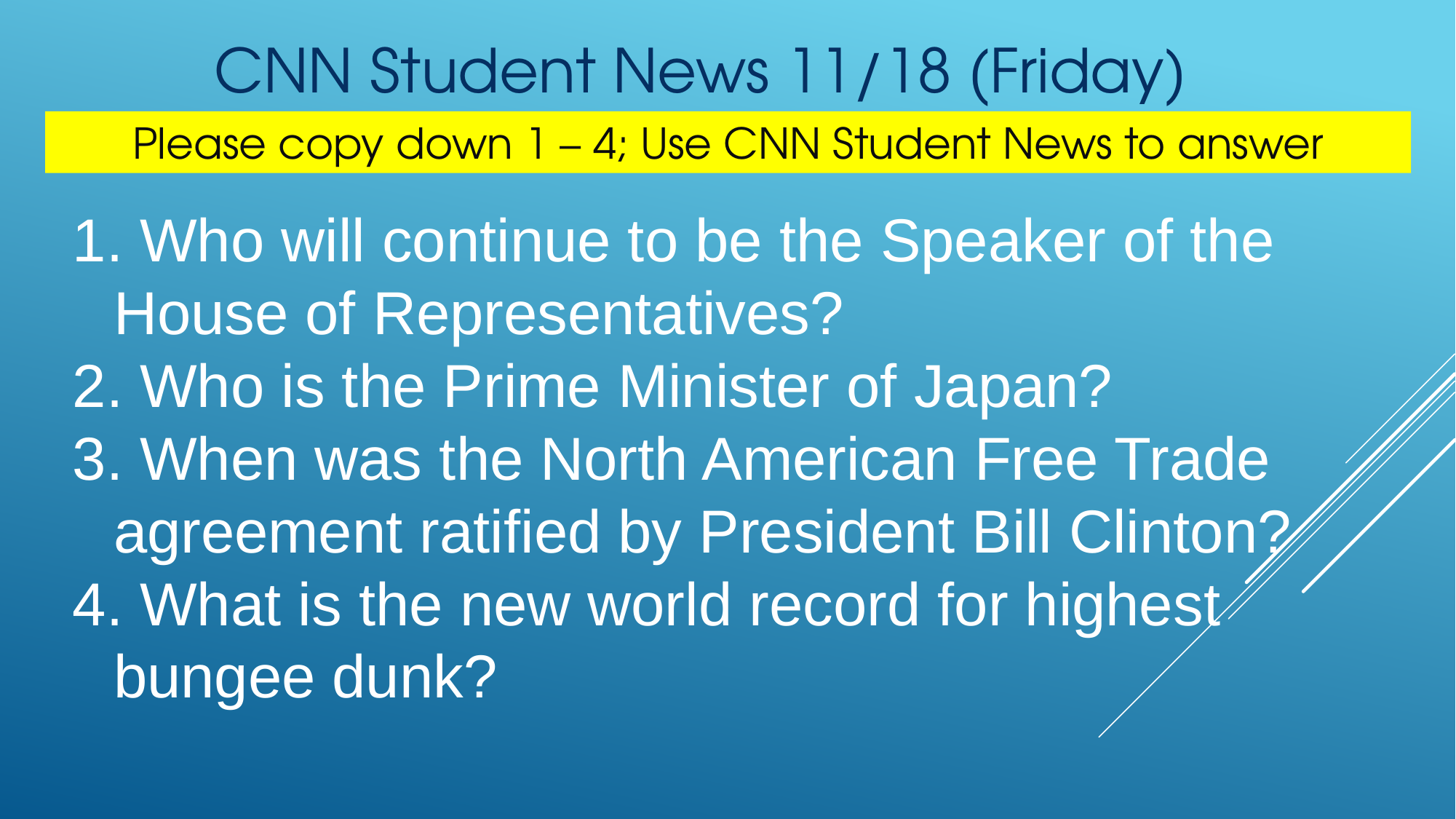

CNN Student News 11/18 (Friday)
Please copy down 1 – 4; Use CNN Student News to answer
 Who will continue to be the Speaker of the House of Representatives?
 Who is the Prime Minister of Japan?
 When was the North American Free Trade agreement ratified by President Bill Clinton?
 What is the new world record for highest bungee dunk?